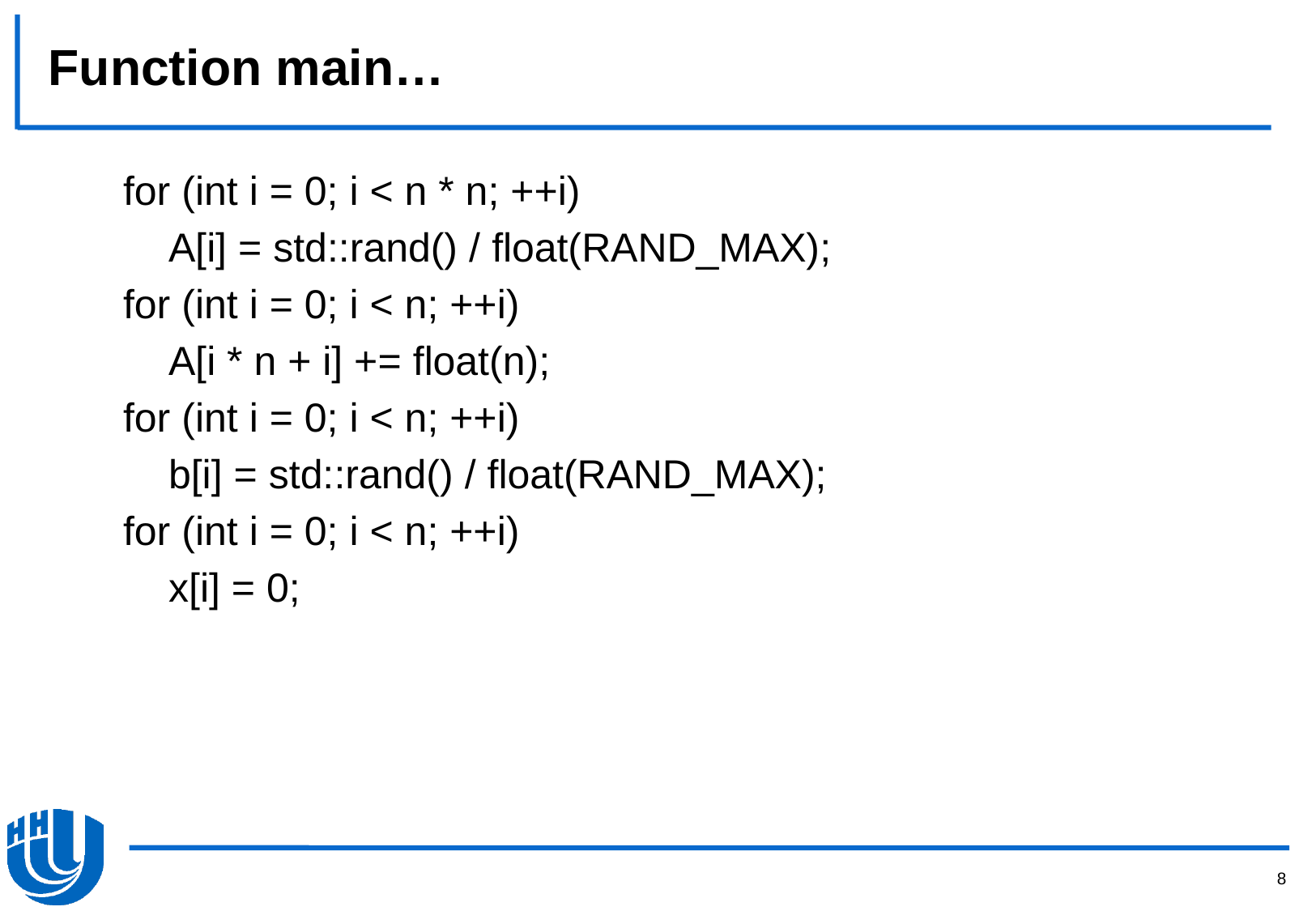

# Function main…
    for (int i = 0; i < n * n; ++i)
        A[i] = std::rand() / float(RAND_MAX);
    for (int i = 0; i < n; ++i)
        A[i * n + i] += float(n);
    for (int i = 0; i < n; ++i)
        b[i] = std::rand() / float(RAND_MAX);
    for (int i = 0; i < n; ++i)
        x[i] = 0;
8